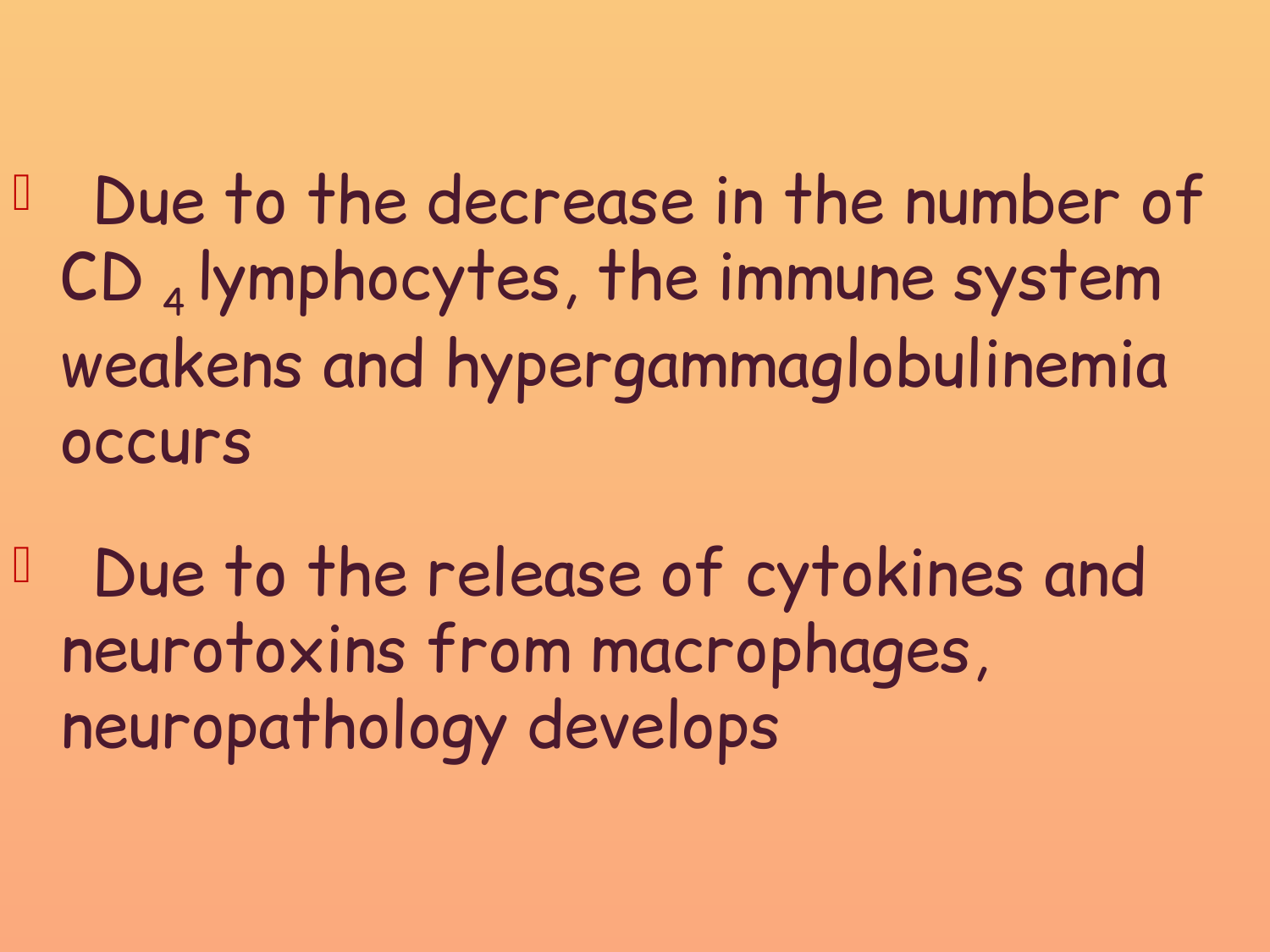

Due to the decrease in the number of CD 4 lymphocytes, the immune system weakens and hypergammaglobulinemia occurs

  Due to the release of cytokines and neurotoxins from macrophages, neuropathology develops

#